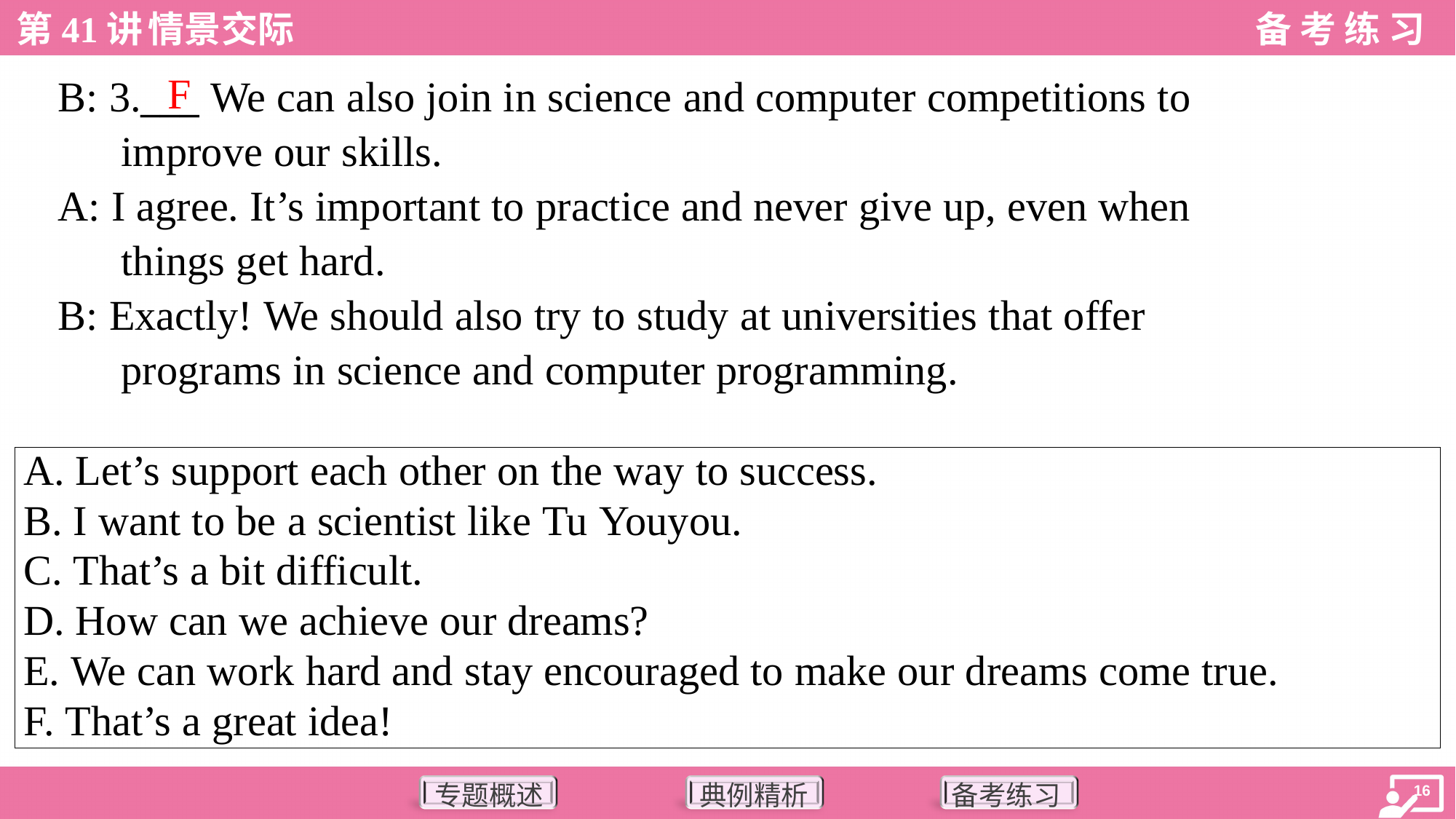

B: 3.___ We can also join in science and computer competitions to
      improve our skills.
A: I agree. It’s important to practice and never give up, even when
      things get hard.
B: Exactly! We should also try to study at universities that offer
      programs in science and computer programming.
F
| A. Let’s support each other on the way to success. B. I want to be a scientist like Tu Youyou. C. That’s a bit difficult. D. How can we achieve our dreams? E. We can work hard and stay encouraged to make our dreams come true. F. That’s a great idea! |
| --- |